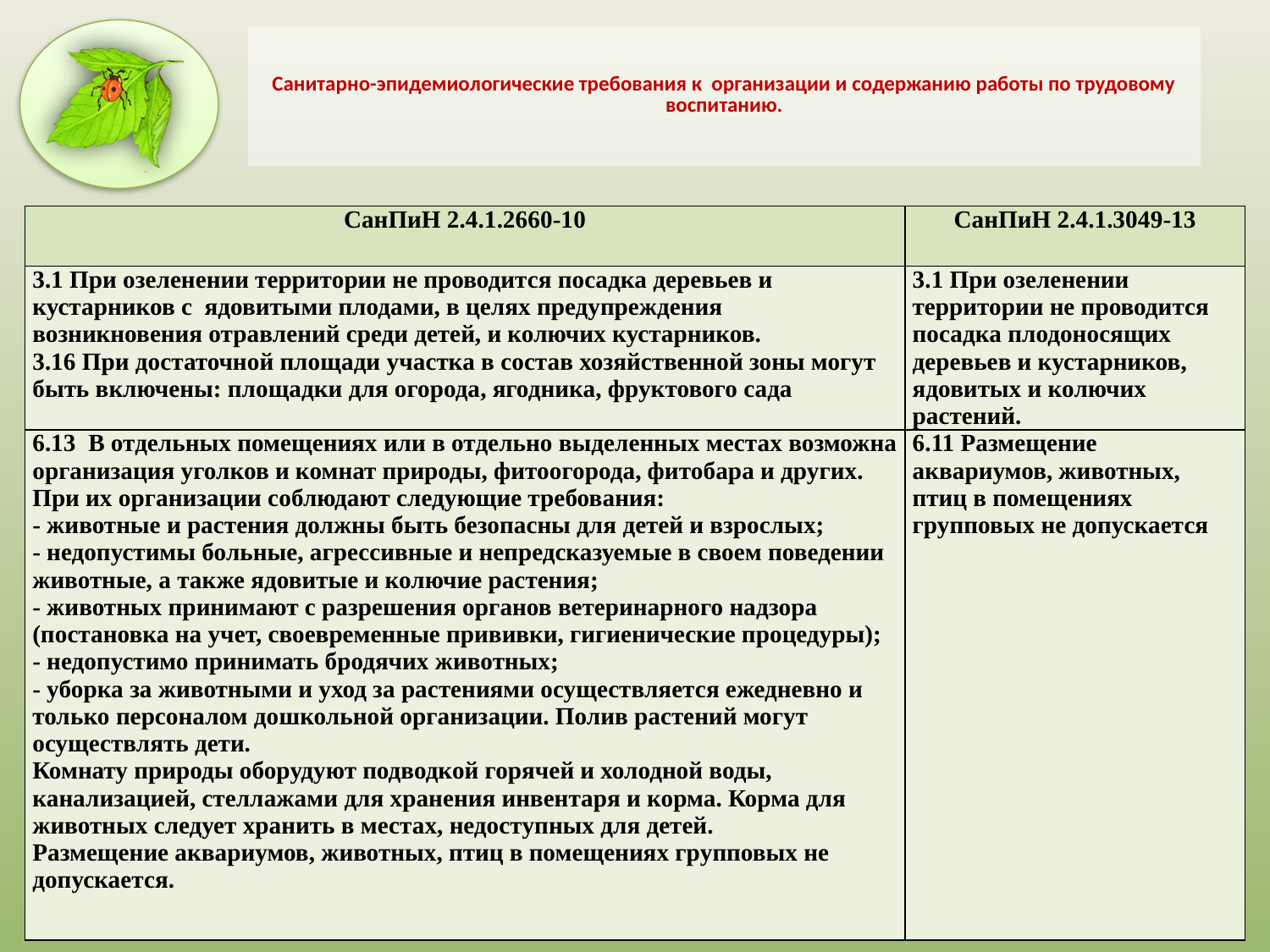

# Санитарно-эпидемиологические требования к  организации и содержанию работы по трудовому воспитанию.
| СанПиН 2.4.1.2660-10 | СанПиН 2.4.1.3049-13 |
| --- | --- |
| 3.1 При озеленении территории не проводится посадка деревьев и кустарников с ядовитыми плодами, в целях предупреждения возникновения отравлений среди детей, и колючих кустарников. 3.16 При достаточной площади участка в состав хозяйственной зоны могут быть включены: площадки для огорода, ягодника, фруктового сада | 3.1 При озеленении территории не проводится посадка плодоносящих деревьев и кустарников, ядовитых и колючих растений. |
| 6.13 В отдельных помещениях или в отдельно выделенных местах возможна организация уголков и комнат природы, фитоогорода, фитобара и других. При их организации соблюдают следующие требования: - животные и растения должны быть безопасны для детей и взрослых; - недопустимы больные, агрессивные и непредсказуемые в своем поведении животные, а также ядовитые и колючие растения; - животных принимают с разрешения органов ветеринарного надзора (постановка на учет, своевременные прививки, гигиенические процедуры); - недопустимо принимать бродячих животных; - уборка за животными и уход за растениями осуществляется ежедневно и только персоналом дошкольной организации. Полив растений могут осуществлять дети. Комнату природы оборудуют подводкой горячей и холодной воды, канализацией, стеллажами для хранения инвентаря и корма. Корма для животных следует хранить в местах, недоступных для детей. Размещение аквариумов, животных, птиц в помещениях групповых не допускается. | 6.11 Размещение аквариумов, животных, птиц в помещениях групповых не допускается |